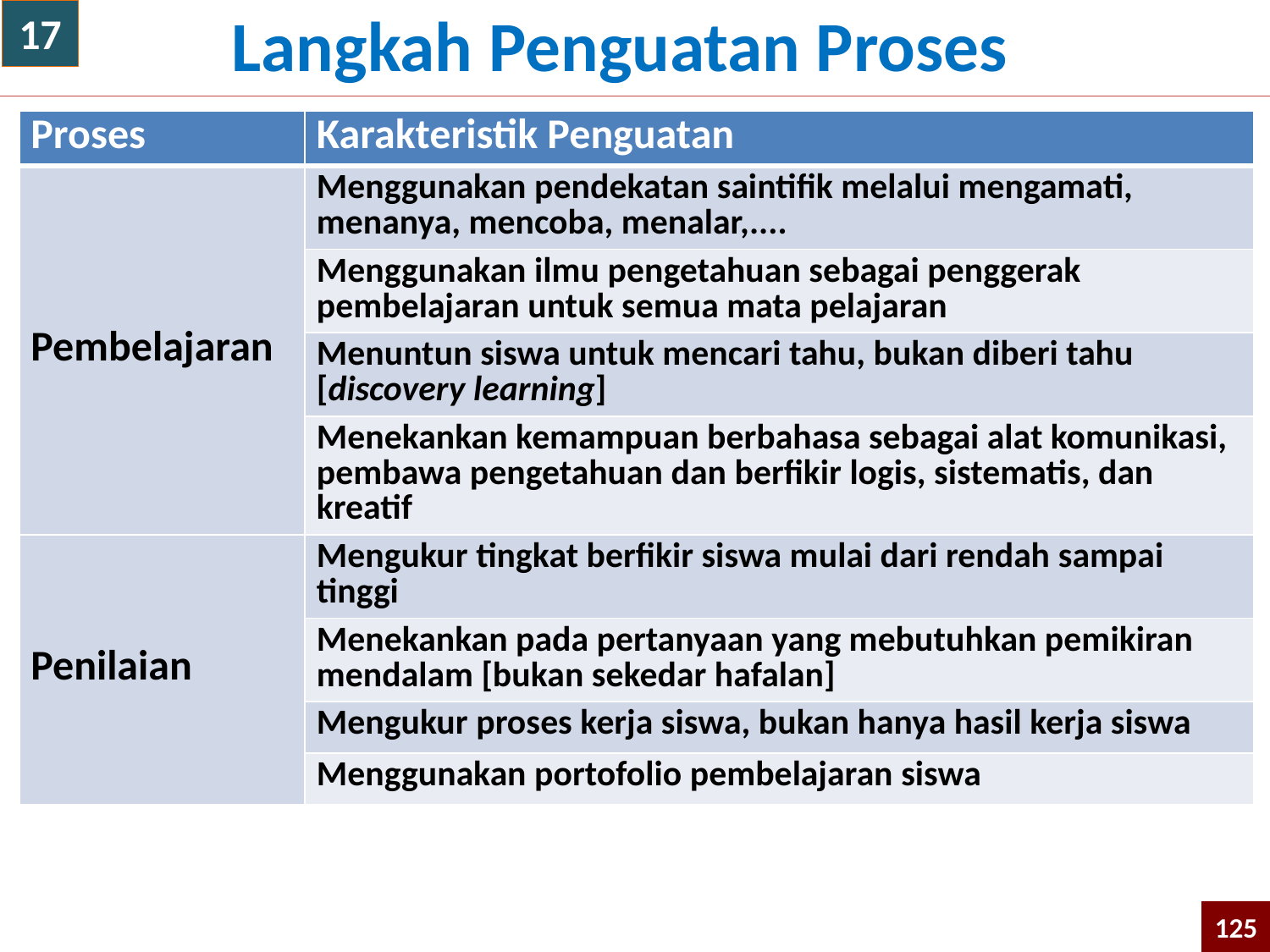

17
 Langkah Penguatan Proses
| Proses | Karakteristik Penguatan |
| --- | --- |
| Pembelajaran | Menggunakan pendekatan saintifik melalui mengamati, menanya, mencoba, menalar,.... |
|  | Menggunakan ilmu pengetahuan sebagai penggerak pembelajaran untuk semua mata pelajaran |
|  | Menuntun siswa untuk mencari tahu, bukan diberi tahu [discovery learning] |
|  | Menekankan kemampuan berbahasa sebagai alat komunikasi, pembawa pengetahuan dan berfikir logis, sistematis, dan kreatif |
| Penilaian | Mengukur tingkat berfikir siswa mulai dari rendah sampai tinggi |
|  | Menekankan pada pertanyaan yang mebutuhkan pemikiran mendalam [bukan sekedar hafalan] |
|  | Mengukur proses kerja siswa, bukan hanya hasil kerja siswa |
|  | Menggunakan portofolio pembelajaran siswa |
125